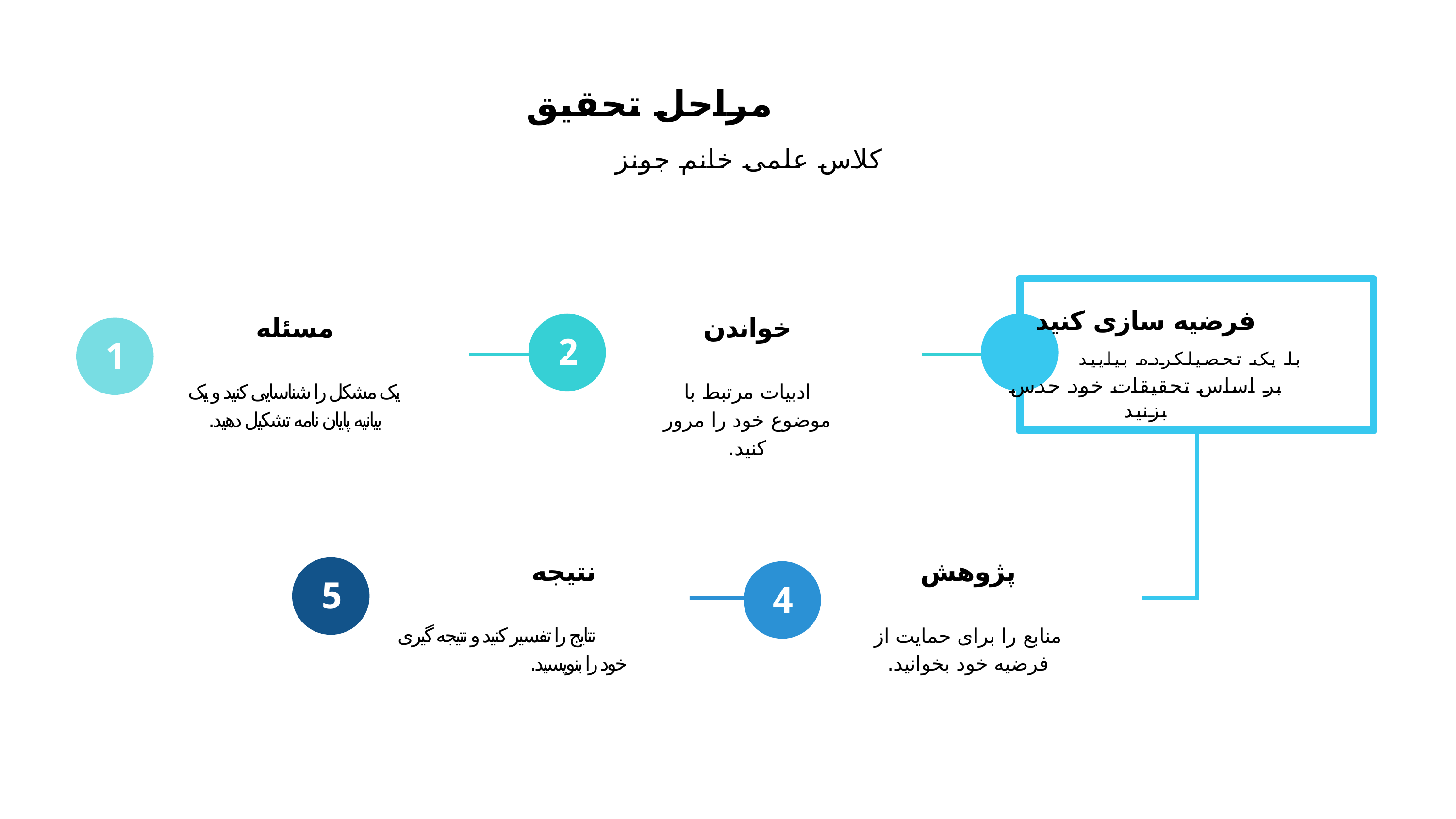

# مراحل تحقیق
کلاس علمی خانم جونز

مسئله

یک مشکل را شناسایی کنید و یک بیانیه پایان نامه تشکیل دهید.

خواندن

ادبیات مرتبط با موضوع خود را مرور کنید.

فرضیه سازی کنید
3	 با یک تحصیلکرده بیایید
بر اساس تحقیقات خود حدس بزنید

2
1

نتیجه

نتایج را تفسیر کنید و نتیجه گیری خود را بنویسید.

پژوهش

منابع را برای حمایت از فرضیه خود بخوانید.

5
4